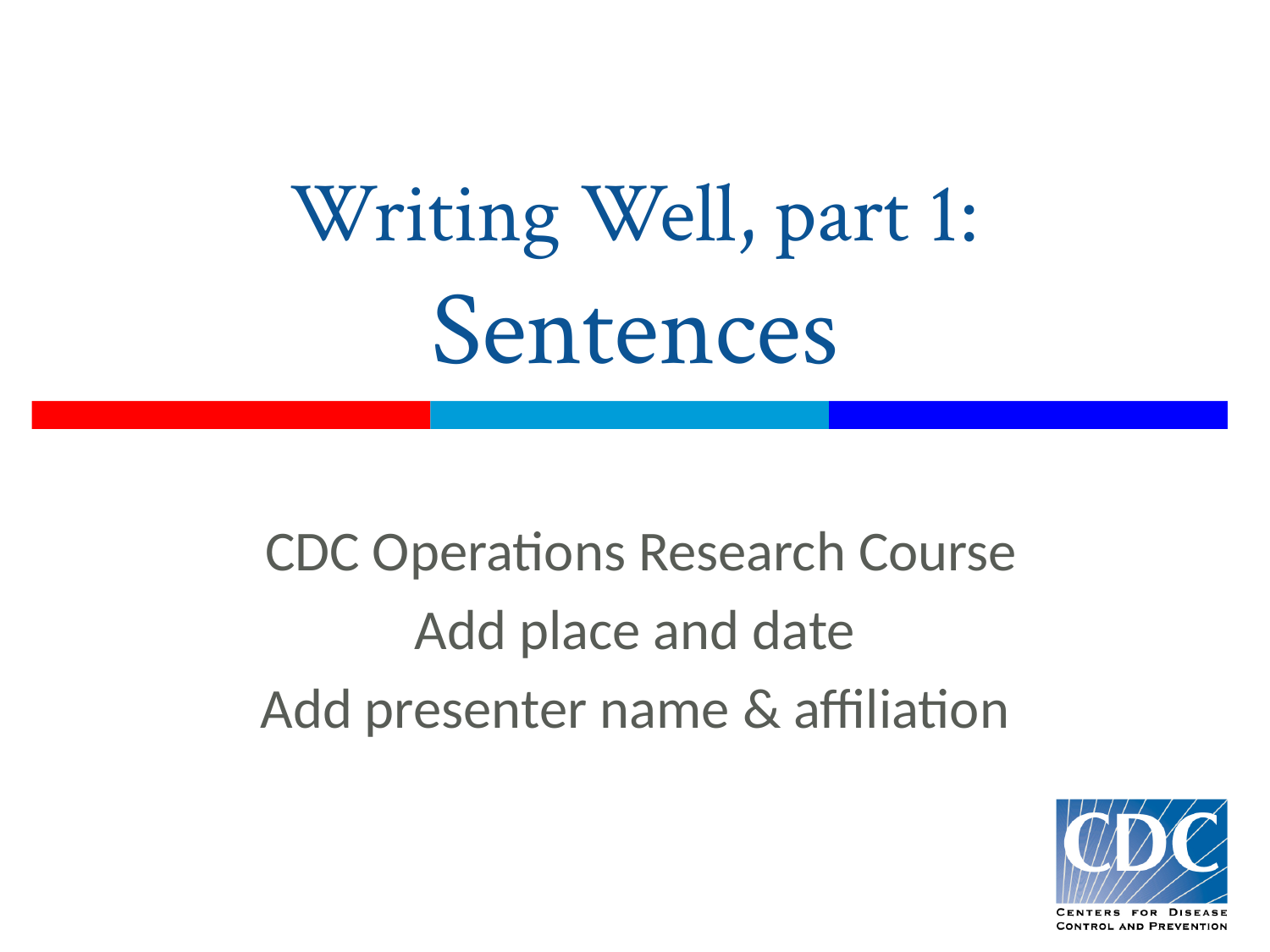

# Writing Well, part 1: Sentences
 CDC Operations Research Course
Add place and date
Add presenter name & affiliation